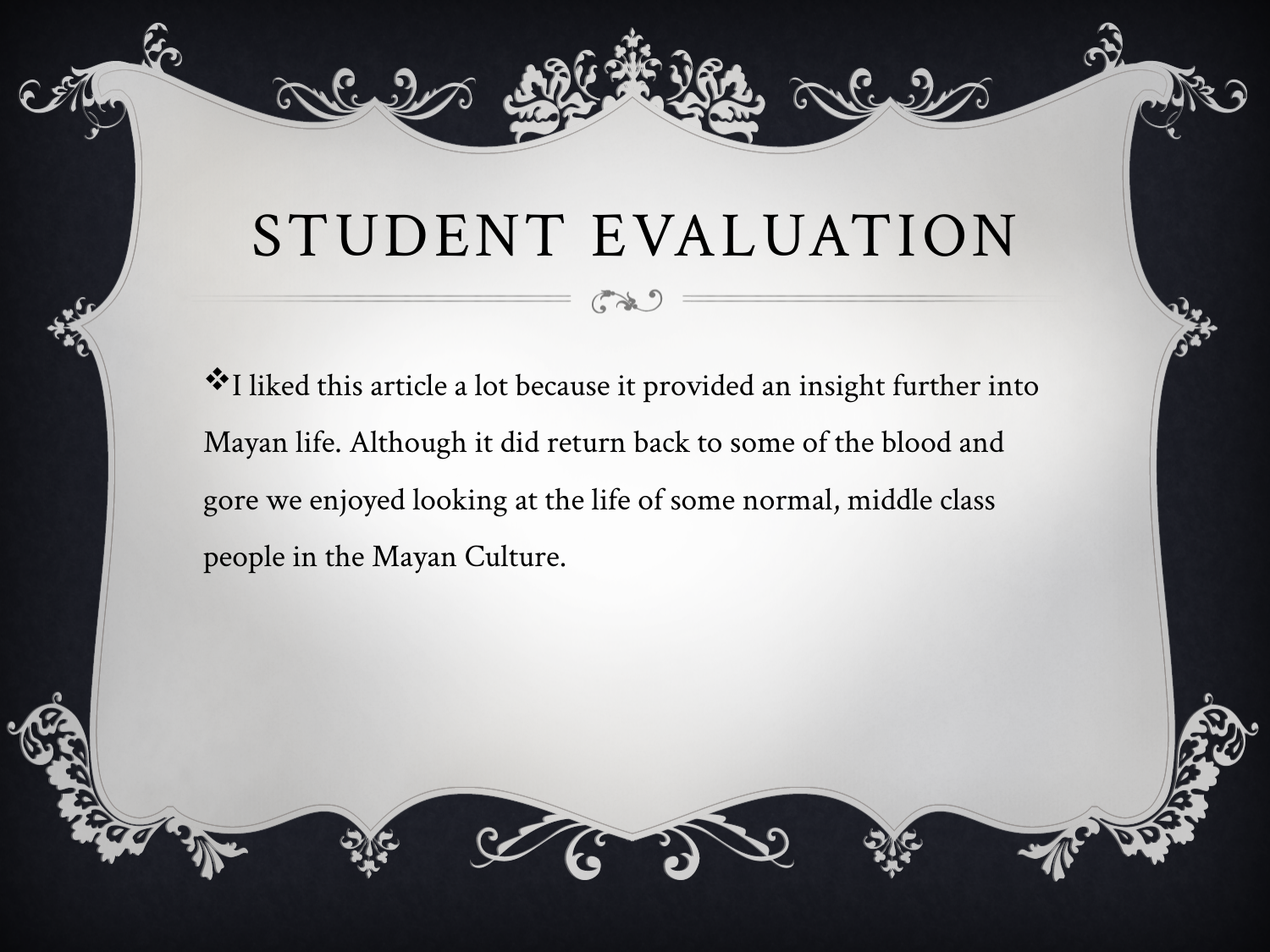

# Student evaluation
I liked this article a lot because it provided an insight further into Mayan life. Although it did return back to some of the blood and gore we enjoyed looking at the life of some normal, middle class people in the Mayan Culture.